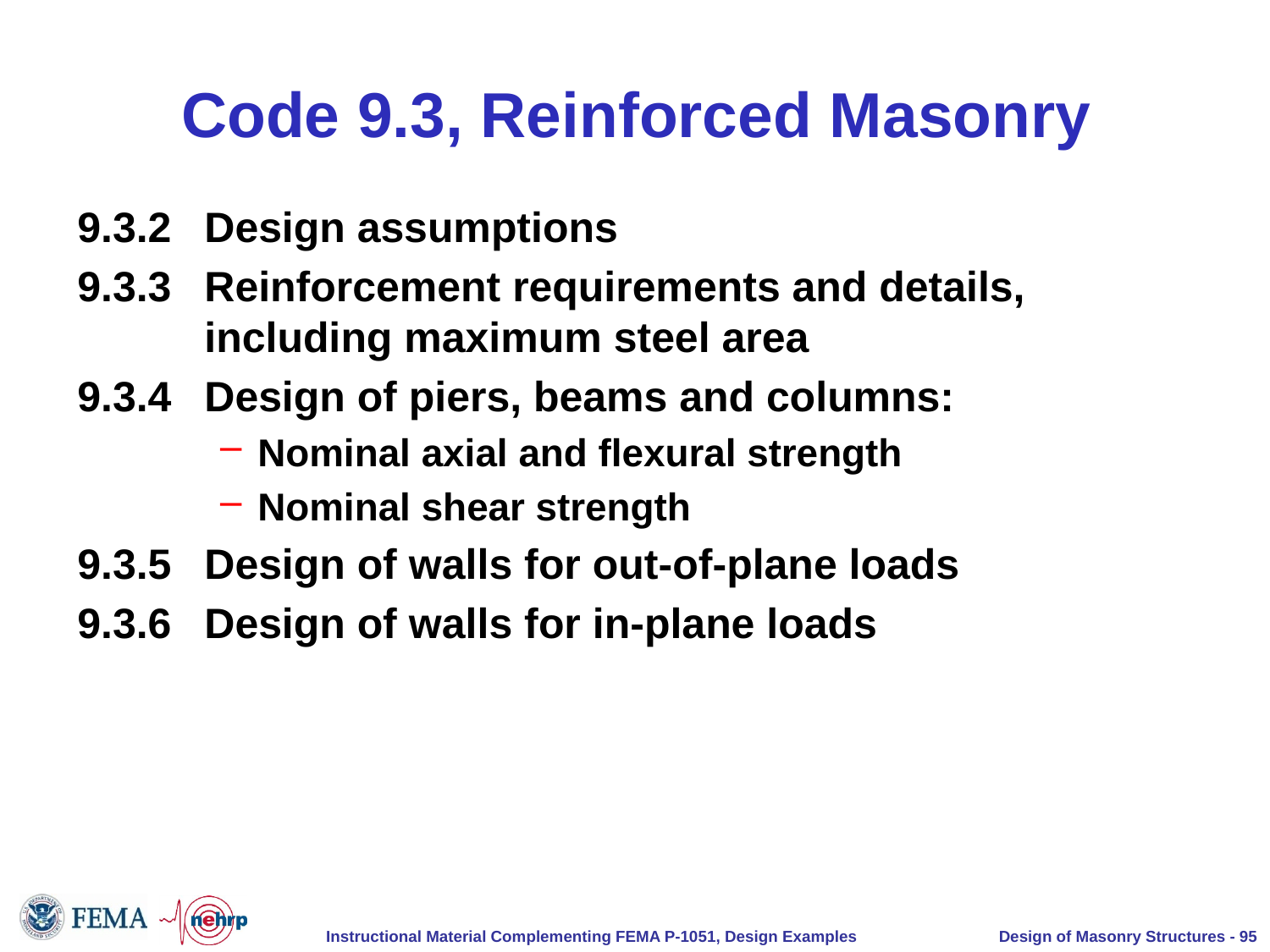

# Code 9.3, Reinforced Masonry
9.3.2	Design assumptions
9.3.3	Reinforcement requirements and details, including maximum steel area
9.3.4	Design of piers, beams and columns:
Nominal axial and flexural strength
Nominal shear strength
9.3.5	Design of walls for out-of-plane loads
9.3.6	Design of walls for in-plane loads
Design of Masonry Structures - 95
Instructional Material Complementing FEMA P-1051, Design Examples